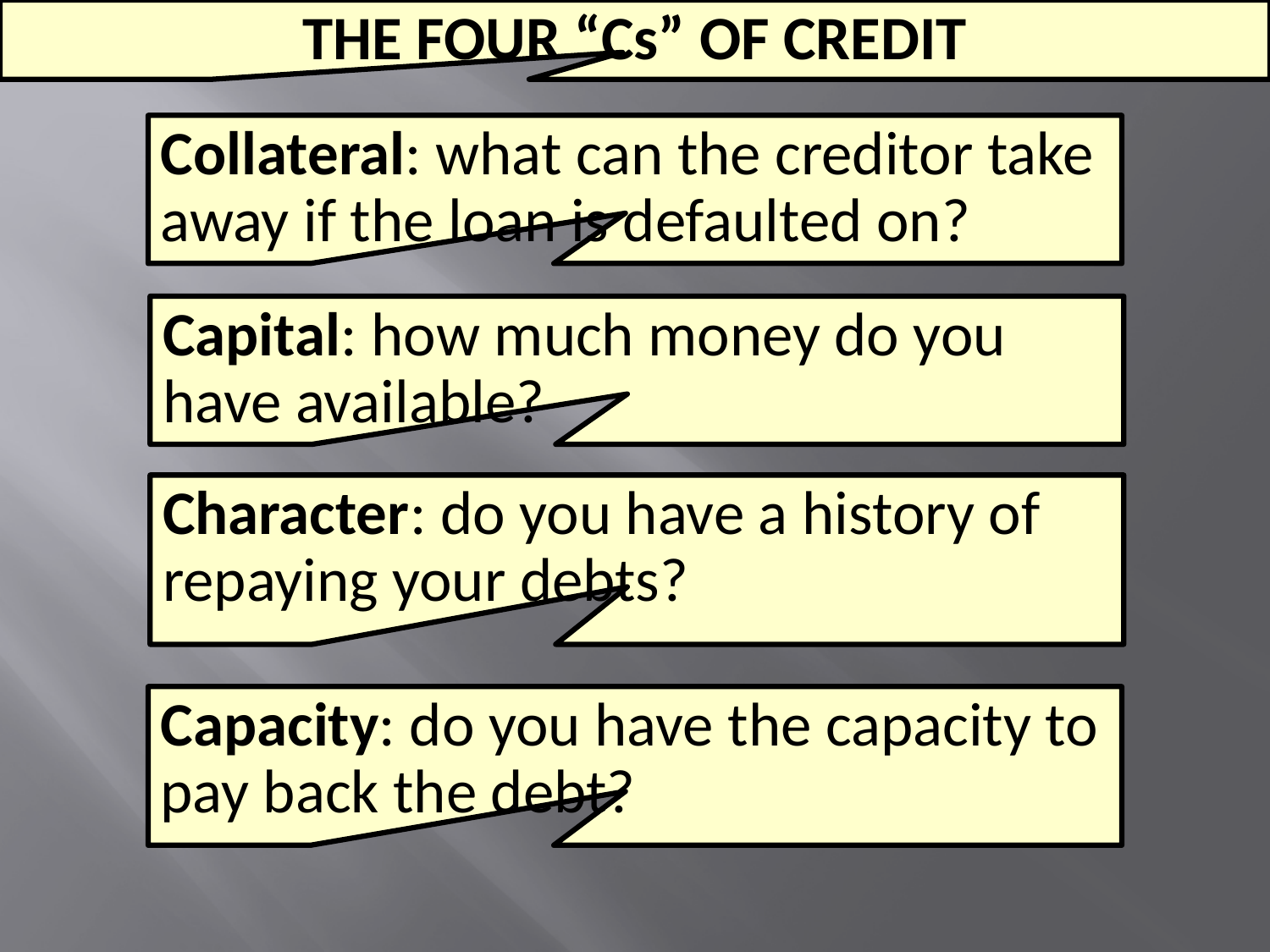

THE FOUR “Cs” OF CREDIT
Collateral: what can the creditor take away if the loan is defaulted on?
Capital: how much money do you have available?
Character: do you have a history of repaying your debts?
Capacity: do you have the capacity to pay back the debt?